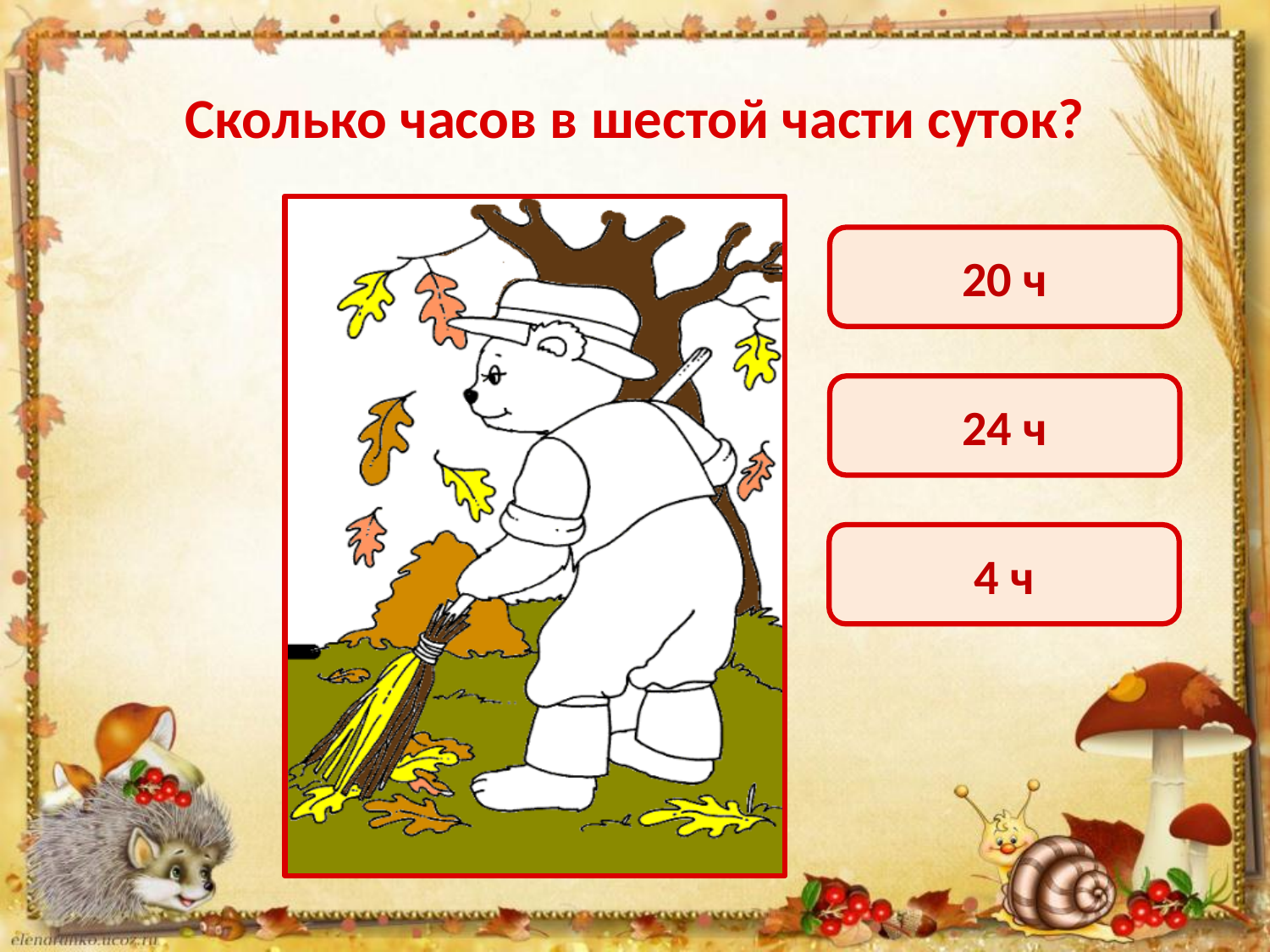

# Сколько часов в шестой части суток?

20 ч
24 ч
4 ч